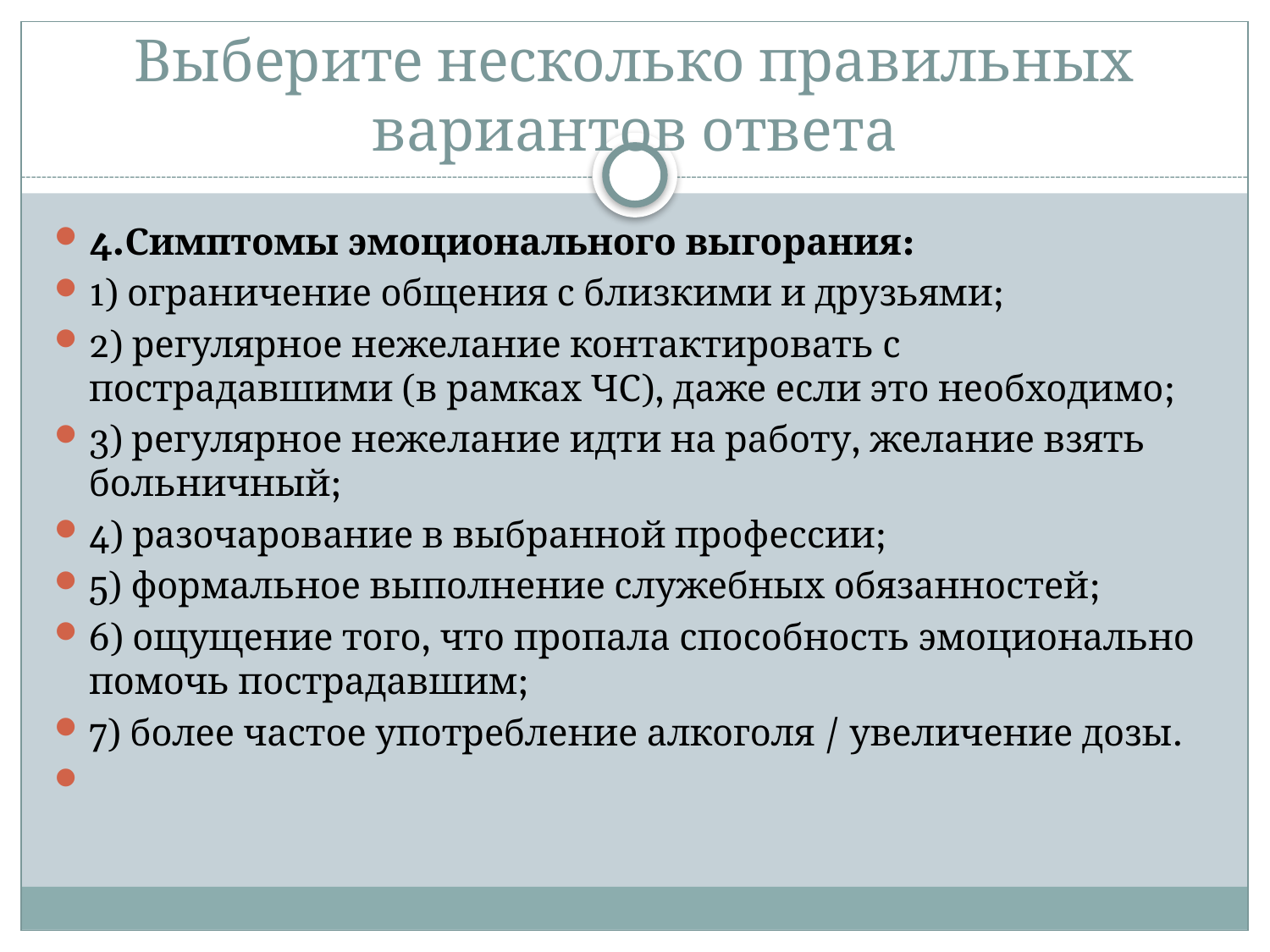

# Выберите несколько правильных вариантов ответа
4.Симптомы эмоционального выгорания:
1) ограничение общения с близкими и друзьями;
2) регулярное нежелание контактировать с пострадавшими (в рамках ЧС), даже если это необходимо;
3) регулярное нежелание идти на работу, желание взять больничный;
4) разочарование в выбранной профессии;
5) формальное выполнение служебных обязанностей;
6) ощущение того, что пропала способность эмоционально помочь пострадавшим;
7) более частое употребление алкоголя / увеличение дозы.